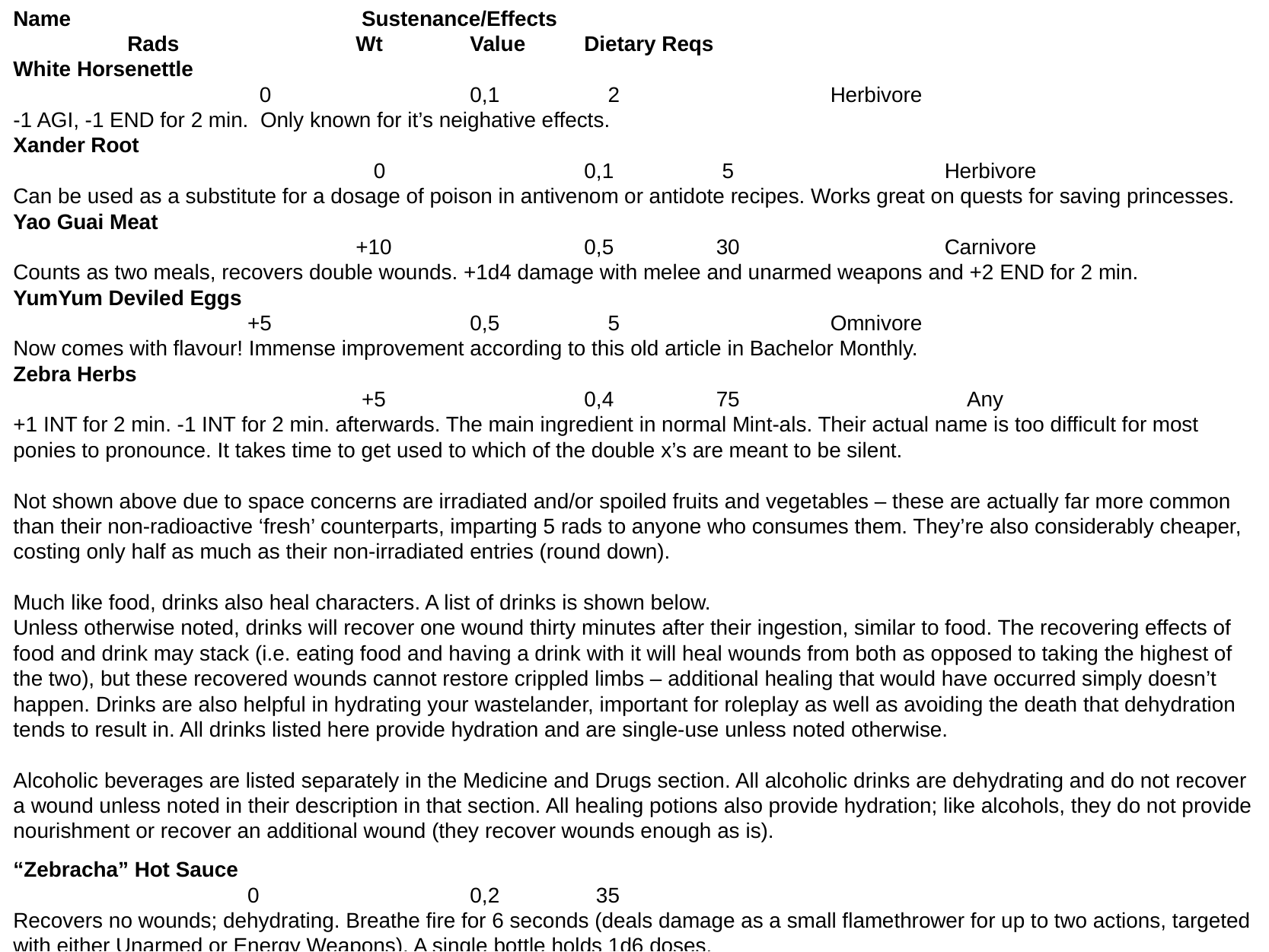

Name			 Sustenance/Effects 							Rads		Wt	Value 	Dietary Reqs
White Horsenettle 											   0 		0,1	    2		   Herbivore
-1 AGI, -1 END for 2 min.  Only known for it’s neighative effects.
Xander Root												   0 		0,1	    5		   Herbivore
Can be used as a substitute for a dosage of poison in antivenom or antidote recipes. Works great on quests for saving princesses.
Yao Guai Meat												+10		0,5	   30		   Carnivore
Counts as two meals, recovers double wounds. +1d4 damage with melee and unarmed weapons and +2 END for 2 min.
YumYum Deviled Eggs										 +5 		0,5	    5		   Omnivore
Now comes with flavour! Immense improvement according to this old article in Bachelor Monthly.
Zebra Herbs												 +5		0,4	   75		       Any
+1 INT for 2 min. -1 INT for 2 min. afterwards. The main ingredient in normal Mint-als. Their actual name is too difficult for most ponies to pronounce. It takes time to get used to which of the double x’s are meant to be silent.

Not shown above due to space concerns are irradiated and/or spoiled fruits and vegetables – these are actually far more common than their non-radioactive ‘fresh’ counterparts, imparting 5 rads to anyone who consumes them. They’re also considerably cheaper, costing only half as much as their non-irradiated entries (round down).

Much like food, drinks also heal characters. A list of drinks is shown below.
Unless otherwise noted, drinks will recover one wound thirty minutes after their ingestion, similar to food. The recovering effects of food and drink may stack (i.e. eating food and having a drink with it will heal wounds from both as opposed to taking the highest of the two), but these recovered wounds cannot restore crippled limbs – additional healing that would have occurred simply doesn’t happen. Drinks are also helpful in hydrating your wastelander, important for roleplay as well as avoiding the death that dehydration tends to result in. All drinks listed here provide hydration and are single-use unless noted otherwise.

Alcoholic beverages are listed separately in the Medicine and Drugs section. All alcoholic drinks are dehydrating and do not recover a wound unless noted in their description in that section. All healing potions also provide hydration; like alcohols, they do not provide nourishment or recover an additional wound (they recover wounds enough as is).

“Zebracha” Hot Sauce											 0		0,2 	  35
Recovers no wounds; dehydrating. Breathe fire for 6 seconds (deals damage as a small flamethrower for up to two actions, targeted with either Unarmed or Energy Weapons). A single bottle holds 1d6 doses.
Apple Cider 												 0*		0,5	  50*
+1 CHA for 3 minutes. (*= Gives 7 rads if done on irradiated apples. Along with cost 30 less.)
Bitter Drink
Better than dying of thirst. Barely.									 0		0,2	   1
Blood Pack												S*		 1	  20
Requires a carnivorous or omnivorous diet or Cannibal. An adult pony contains about 15 liters of blood (1 liter per pack). Blood type plays importance only if used for it’s actual purpose. (S= the amount of rads can vary wildly. All depends on the...”donors” condition.)